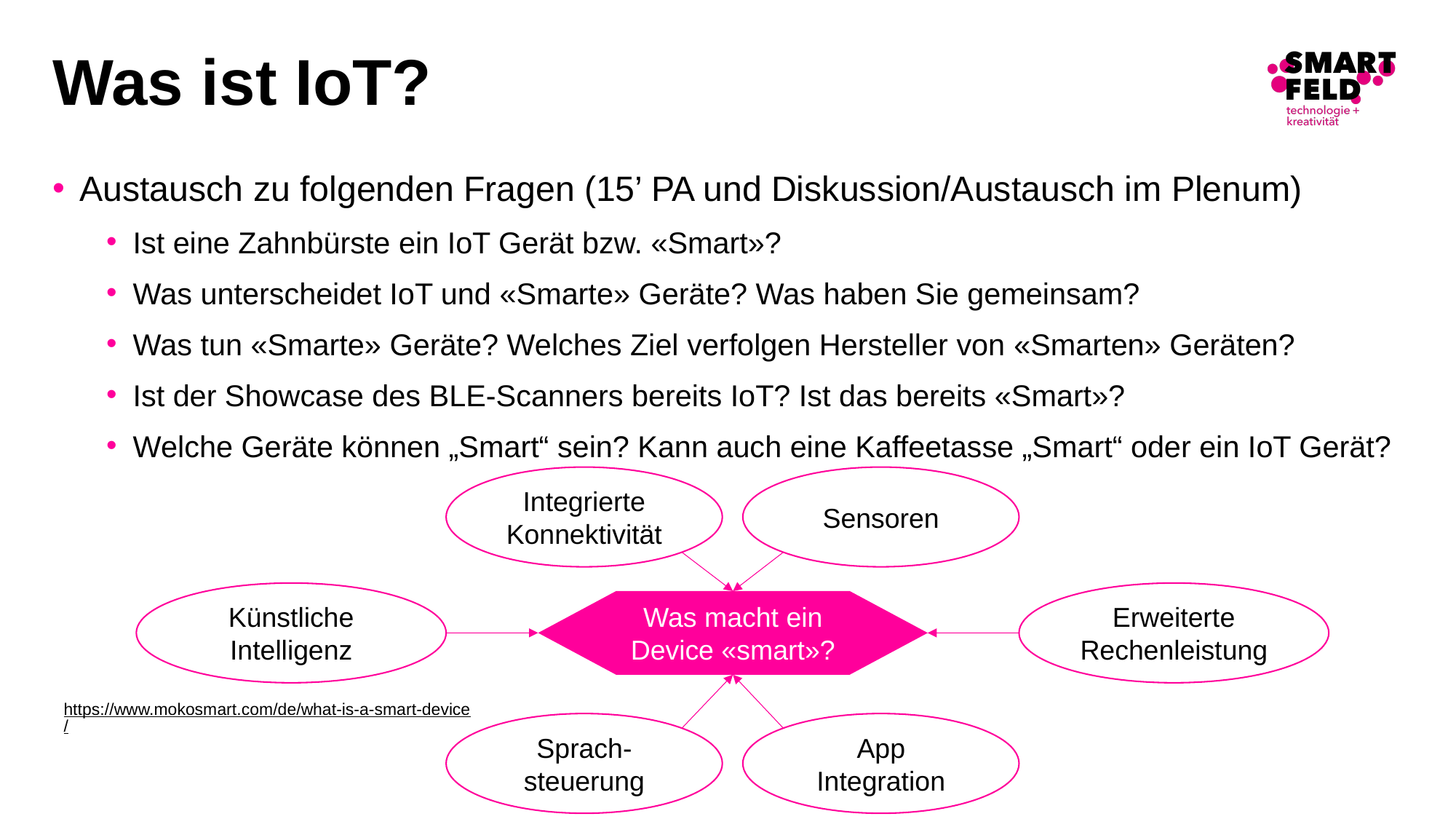

# Was ist IoT?
Austausch zu folgenden Fragen (15’ PA und Diskussion/Austausch im Plenum)
Ist eine Zahnbürste ein IoT Gerät bzw. «Smart»?
Was unterscheidet IoT und «Smarte» Geräte? Was haben Sie gemeinsam?
Was tun «Smarte» Geräte? Welches Ziel verfolgen Hersteller von «Smarten» Geräten?
Ist der Showcase des BLE-Scanners bereits IoT? Ist das bereits «Smart»?
Welche Geräte können „Smart“ sein? Kann auch eine Kaffeetasse „Smart“ oder ein IoT Gerät?
Integrierte Konnektivität
Sensoren
Künstliche Intelligenz
Erweiterte Rechenleistung
Was macht ein Device «smart»?
https://www.mokosmart.com/de/what-is-a-smart-device/
Sprach-steuerung
App Integration